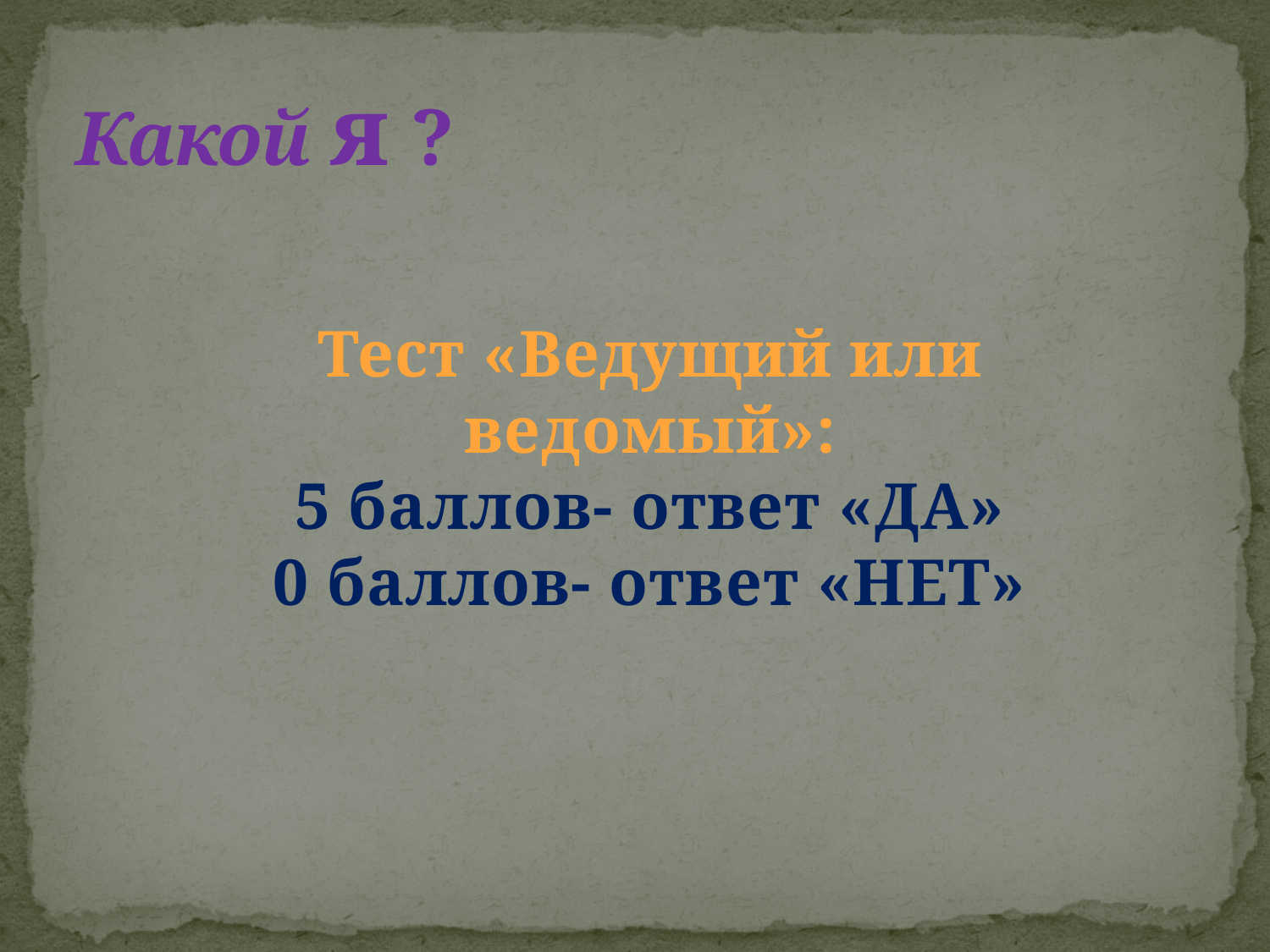

# Какой я ?
Тест «Ведущий или ведомый»:
5 баллов- ответ «ДА»
0 баллов- ответ «НЕТ»